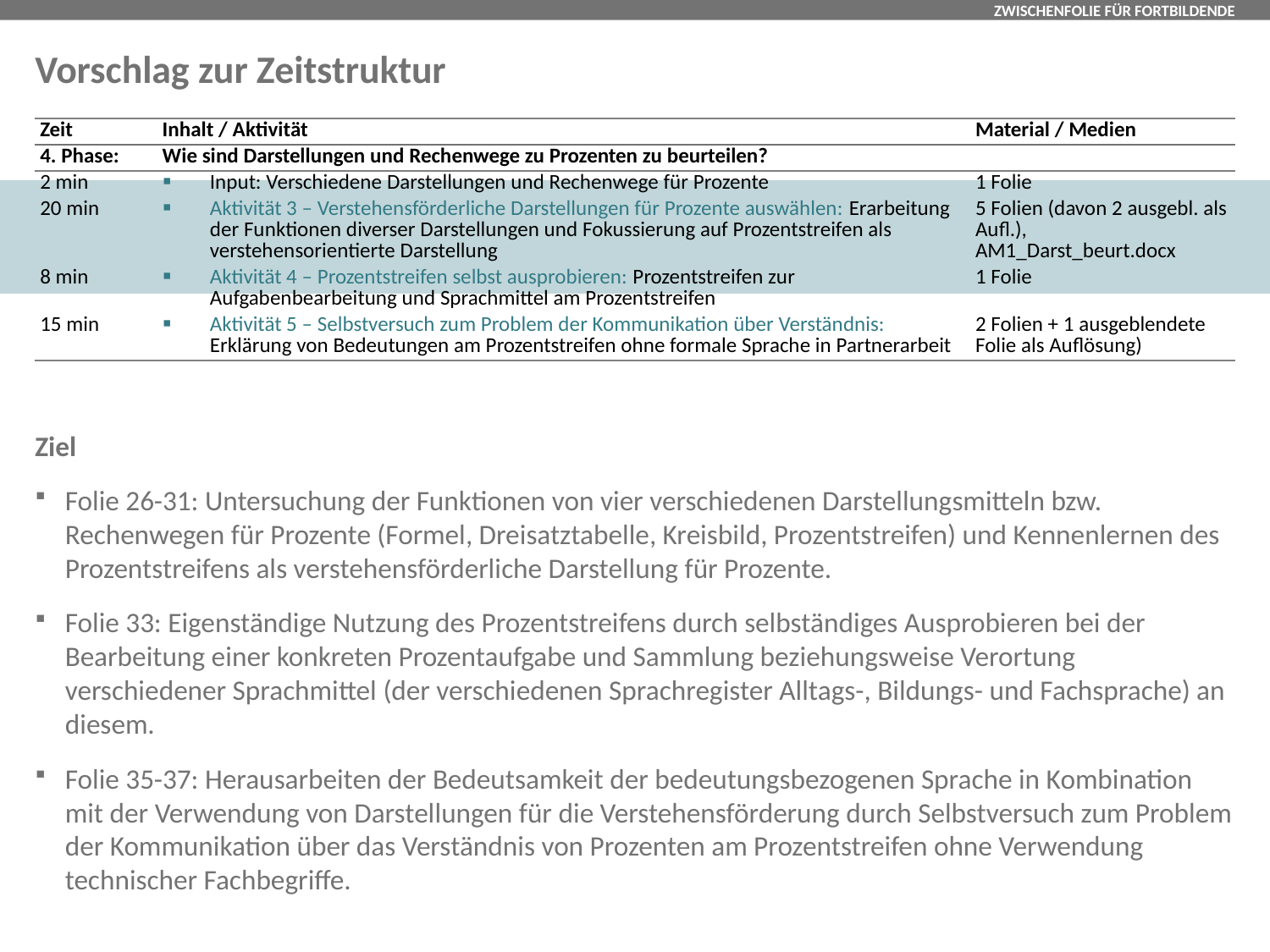

# Vorschlag zur Zeitstruktur
| Zeit | Inhalt / Aktivität | Material / Medien |
| --- | --- | --- |
| 4. Phase: | Wie sind Darstellungen und Rechenwege zu Prozenten zu beurteilen? |  |
| 2 min | Input: Verschiedene Darstellungen und Rechenwege für Prozente | 1 Folie |
| 20 min | Aktivität 3 – Verstehensförderliche Darstellungen für Prozente auswählen: Erarbeitung der Funktionen diverser Darstellungen und Fokussierung auf Prozentstreifen als verstehensorientierte Darstellung | 5 Folien (davon 2 ausgebl. als Aufl.), AM1\_Darst\_beurt.docx |
| 8 min | Aktivität 4 – Prozentstreifen selbst ausprobieren: Prozentstreifen zur Aufgabenbearbeitung und Sprachmittel am Prozentstreifen | 1 Folie |
| 15 min | Aktivität 5 – Selbstversuch zum Problem der Kommunikation über Verständnis: Erklärung von Bedeutungen am Prozentstreifen ohne formale Sprache in Partnerarbeit | 2 Folien + 1 ausgeblendete Folie als Auflösung) |
|  |  |  |
Ziel
Folie 26-31: Untersuchung der Funktionen von vier verschiedenen Darstellungsmitteln bzw. Rechenwegen für Prozente (Formel, Dreisatztabelle, Kreisbild, Prozentstreifen) und Kennenlernen des Prozentstreifens als verstehensförderliche Darstellung für Prozente.
Folie 33: Eigenständige Nutzung des Prozentstreifens durch selbständiges Ausprobieren bei der Bearbeitung einer konkreten Prozentaufgabe und Sammlung beziehungsweise Verortung verschiedener Sprachmittel (der verschiedenen Sprachregister Alltags-, Bildungs- und Fachsprache) an diesem.
Folie 35-37: Herausarbeiten der Bedeutsamkeit der bedeutungsbezogenen Sprache in Kombination mit der Verwendung von Darstellungen für die Verstehensförderung durch Selbstversuch zum Problem der Kommunikation über das Verständnis von Prozenten am Prozentstreifen ohne Verwendung technischer Fachbegriffe.